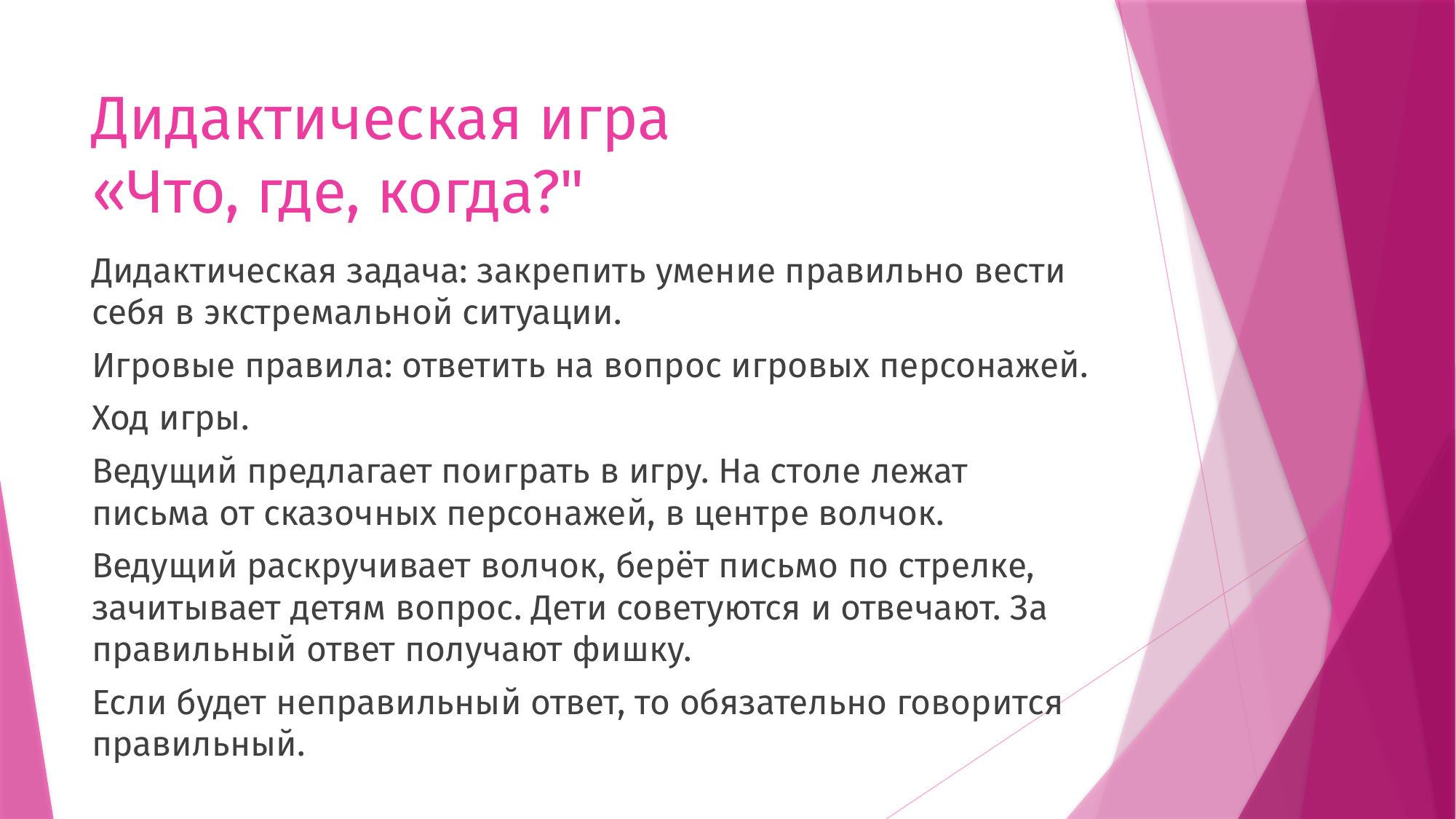

# Дидактическая игра «Что, где, когда?"
Дидактическая задача: закрепить умение правильно вести себя в экстремальной ситуации.
Игровые правила: ответить на вопрос игровых персонажей.
Ход игры.
Ведущий предлагает поиграть в игру. На столе лежат письма от сказочных персонажей, в центре волчок.
Ведущий раскручивает волчок, берёт письмо по стрелке, зачитывает детям вопрос. Дети советуются и отвечают. За правильный ответ получают фишку.
Если будет неправильный ответ, то обязательно говорится правильный.